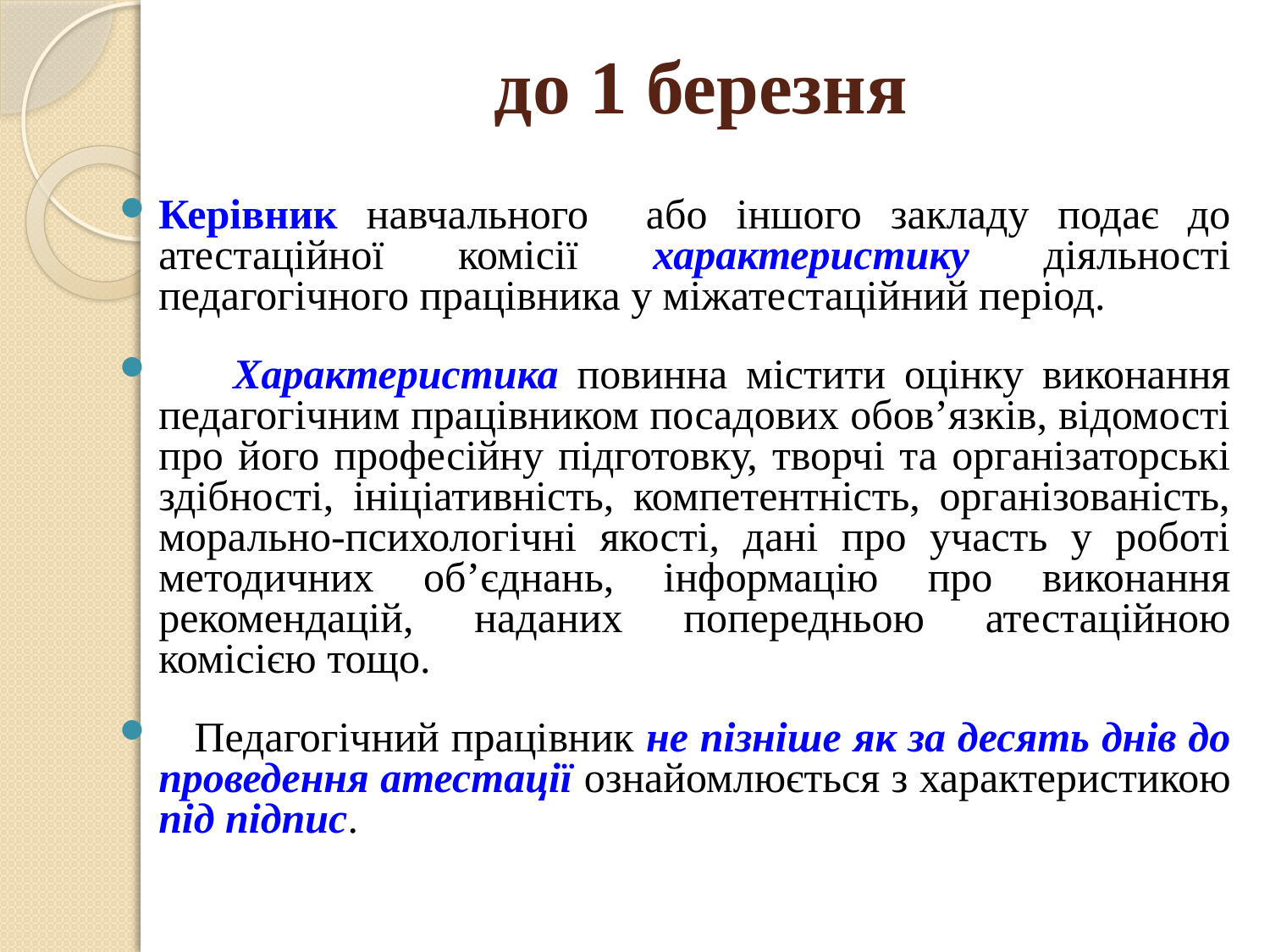

# до 1 березня
Керівник навчального  або іншого закладу подає до атестаційної комісії характеристику діяльності педагогічного працівника у міжатестаційний період.

    Характеристика повинна містити оцінку виконання педагогічним працівником посадових обов’язків, відомості про його професійну підготовку, творчі та організаторські здібності, ініціативність, компетентність, організованість, морально-психологічні якості, дані про участь у роботі методичних об’єднань, інформацію про виконання рекомендацій, наданих попередньою атестаційною комісією тощо.

   Педагогічний працівник не пізніше як за десять днів до проведення атестації ознайомлюється з характеристикою під підпис.